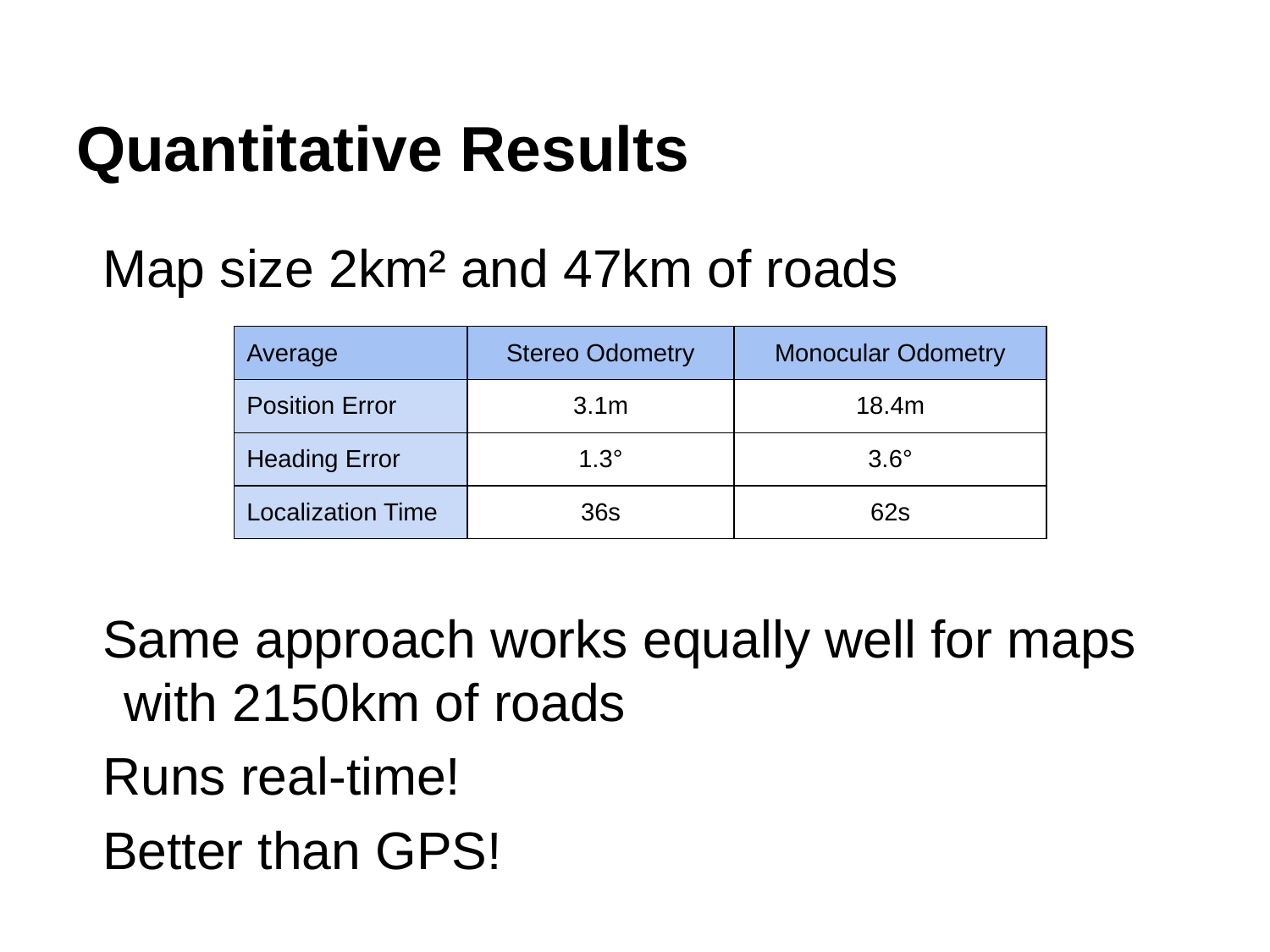

# Quantitative Results
Map size 2km² and 47km of roads

Same approach works equally well for maps with 2150km of roads
Runs real-time!
Better than GPS!
| Average | Stereo Odometry | Monocular Odometry |
| --- | --- | --- |
| Position Error | 3.1m | 18.4m |
| Heading Error | 1.3° | 3.6° |
| Localization Time | 36s | 62s |